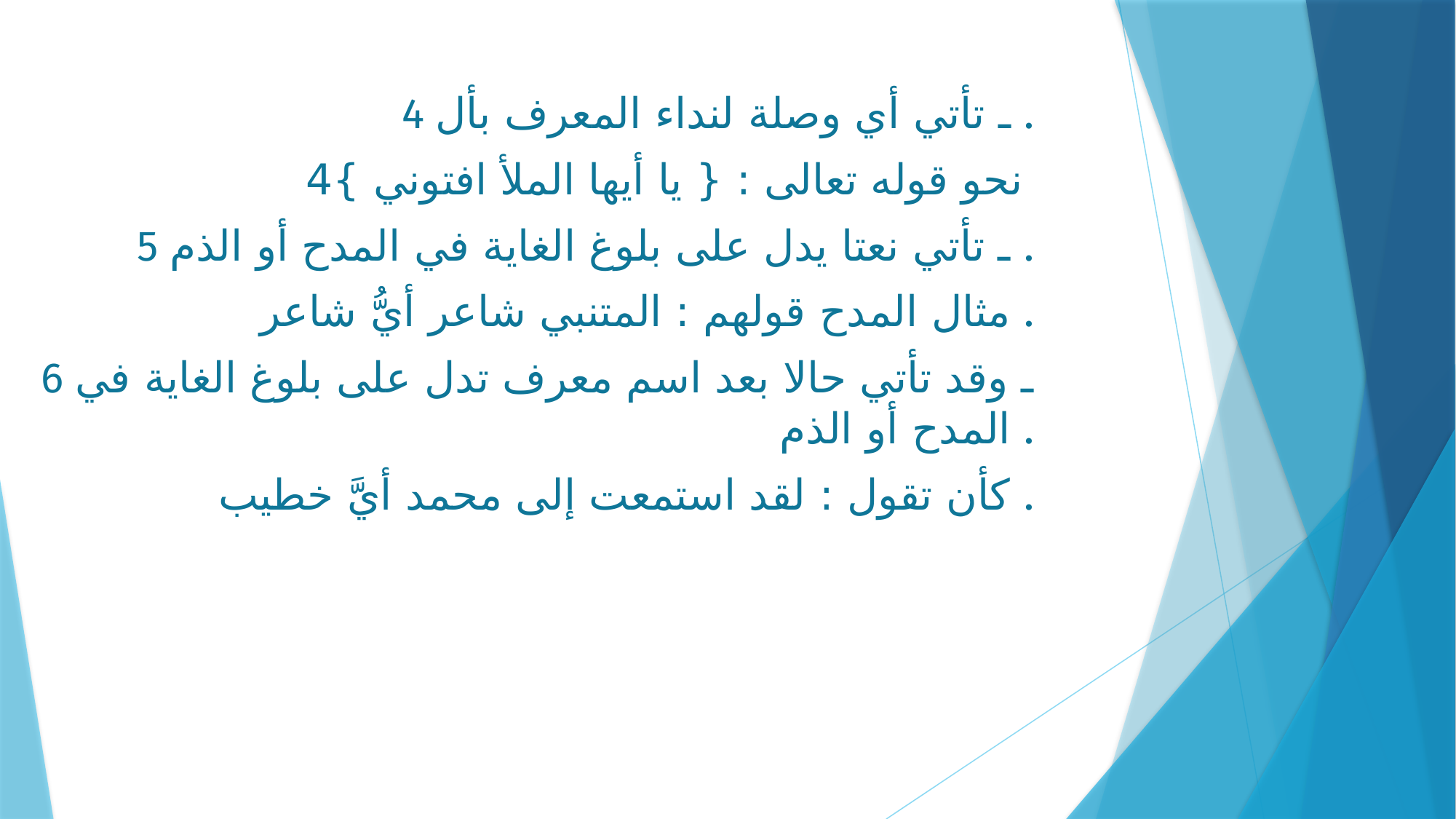

4 ـ تأتي أي وصلة لنداء المعرف بأل .
نحو قوله تعالى : { يا أيها الملأ افتوني }4
5 ـ تأتي نعتا يدل على بلوغ الغاية في المدح أو الذم .
مثال المدح قولهم : المتنبي شاعر أيُّ شاعر .
6 ـ وقد تأتي حالا بعد اسم معرف تدل على بلوغ الغاية في المدح أو الذم .
كأن تقول : لقد استمعت إلى محمد أيَّ خطيب .